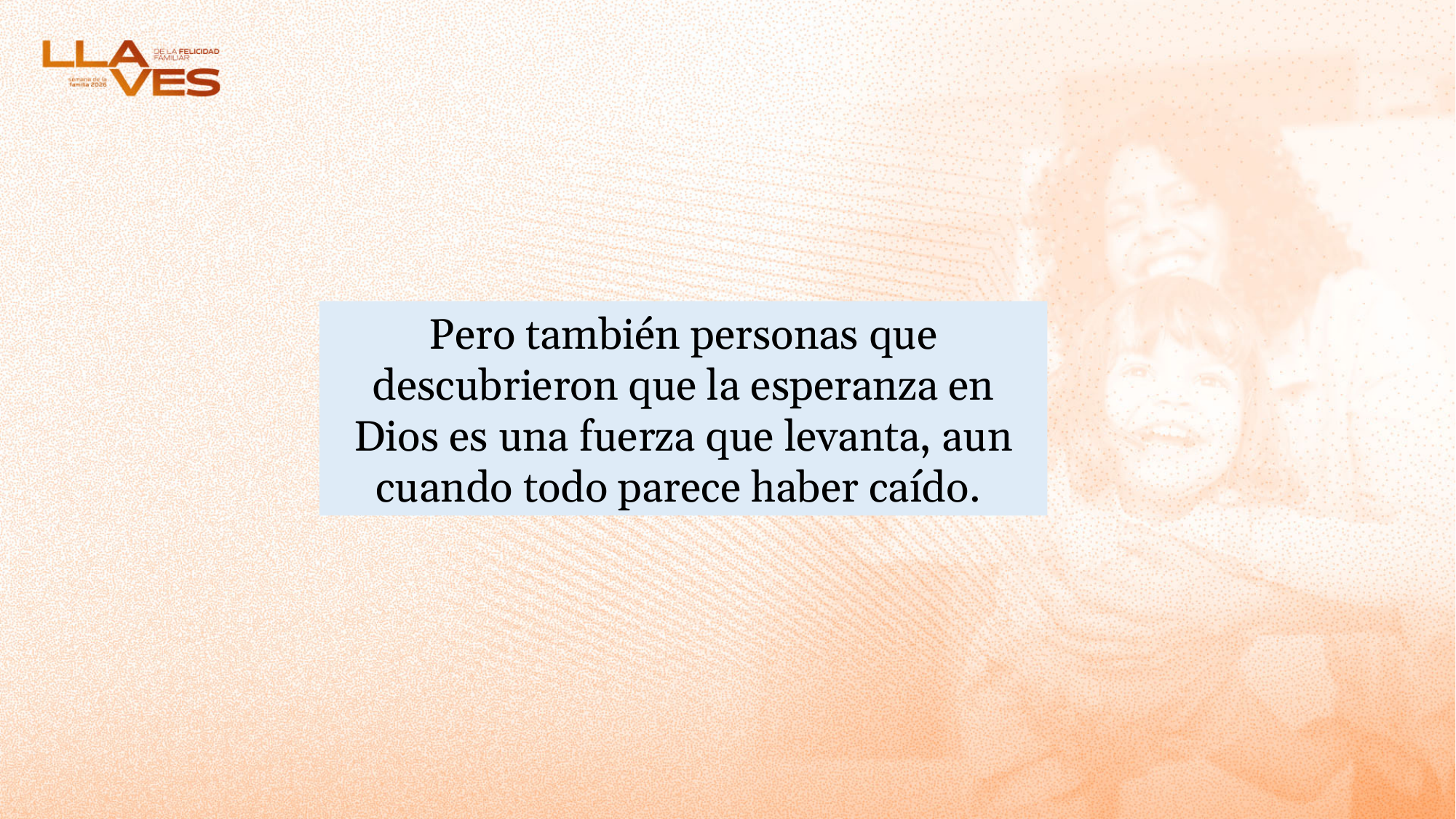

Pero también personas que descubrieron que la esperanza en Dios es una fuerza que levanta, aun cuando todo parece haber caído.